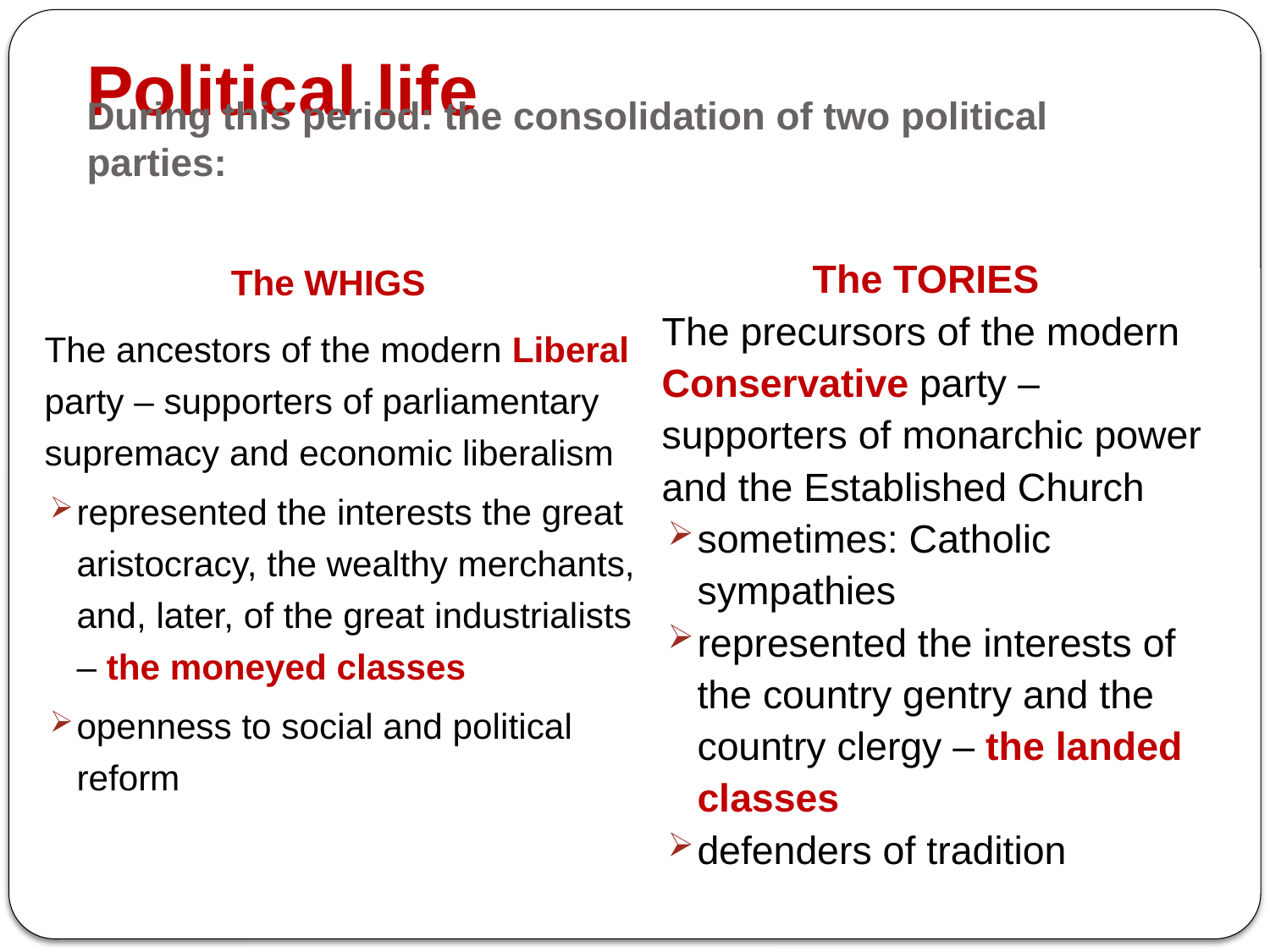

# Political life

During this period: the consolidation of two political parties:
The TORIES
	The precursors of the modern Conservative party – supporters of monarchic power and the Established Church
sometimes: Catholic sympathies
represented the interests of the country gentry and the country clergy – the landed classes
defenders of tradition
The WHIGS
	The ancestors of the modern Liberal party – supporters of parliamentary supremacy and economic liberalism
represented the interests the great aristocracy, the wealthy merchants, and, later, of the great industrialists – the moneyed classes
openness to social and political reform